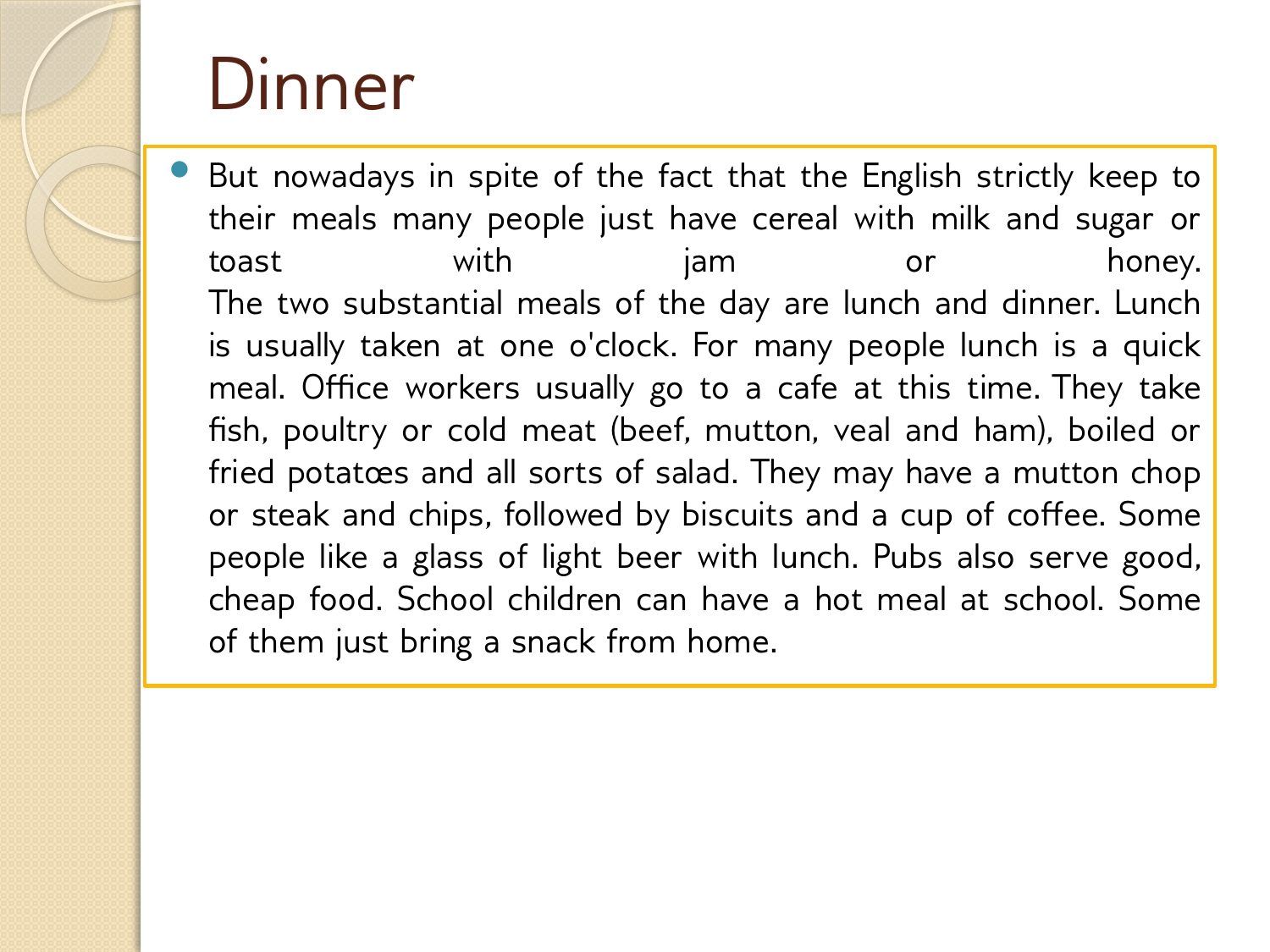

# Dinner
But nowadays in spite of the fact that the English strictly keep to their meals many people just have cereal with milk and sugar or toast with jam or honey.
The two substantial meals of the day are lunch and dinner. Lunch is usually taken at one o'clock. For many people lunch is a quick meal. Office workers usually go to a cafe at this time. They take fish, poultry or cold meat (beef, mutton, veal and ham), boiled or fried potatoes and all sorts of salad. They may have a mutton chop or steak and chips, followed by biscuits and a cup of coffee. Some people like a glass of light beer with lunch. Pubs also serve good, cheap food. School children can have a hot meal at school. Some of them just bring a snack from home.